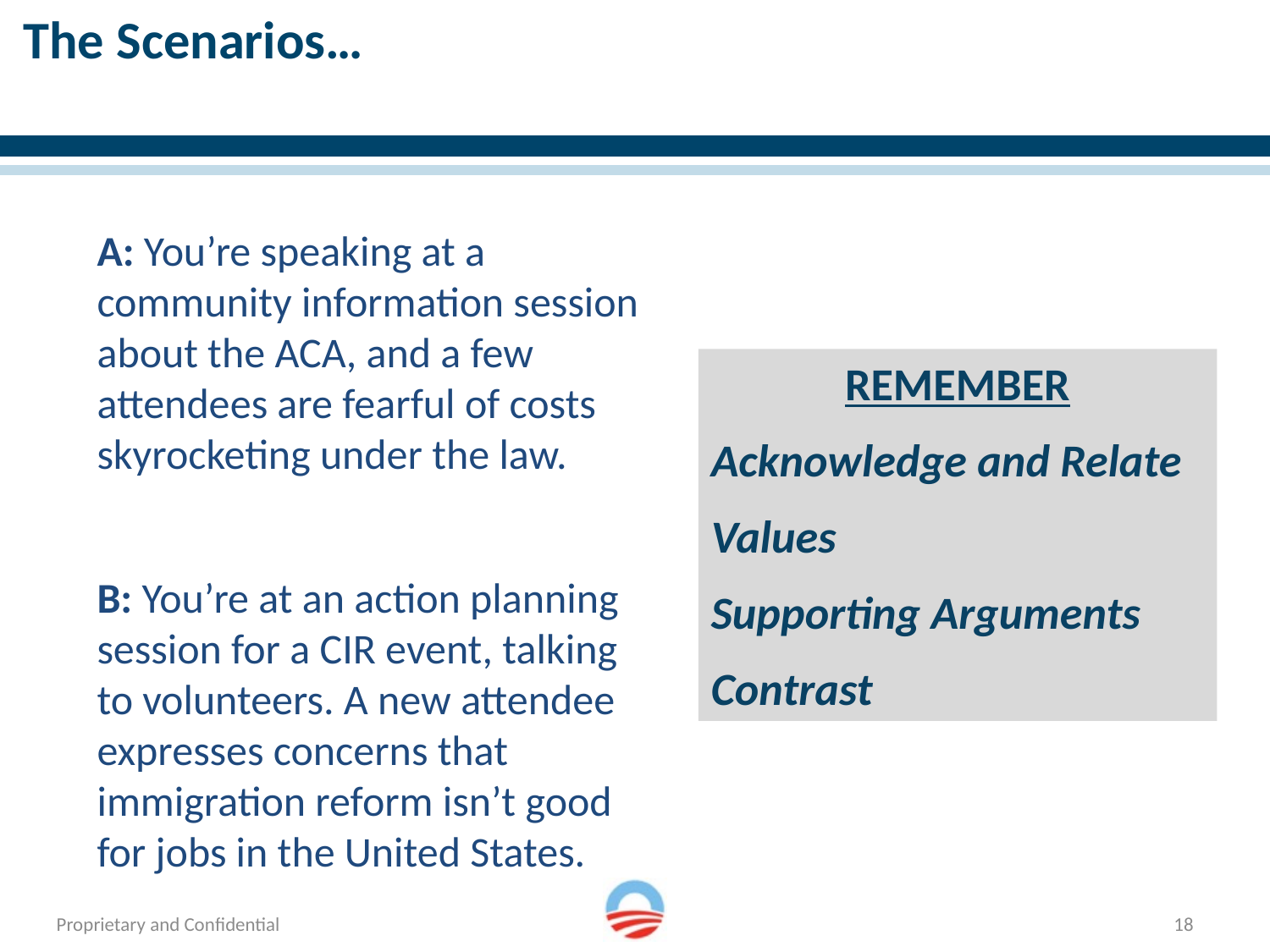

# The Scenarios…
A: You’re speaking at a community information session about the ACA, and a few attendees are fearful of costs skyrocketing under the law.

B: You’re at an action planning session for a CIR event, talking to volunteers. A new attendee expresses concerns that immigration reform isn’t good for jobs in the United States.
REMEMBER
Acknowledge and Relate
Values
Supporting Arguments
Contrast
18